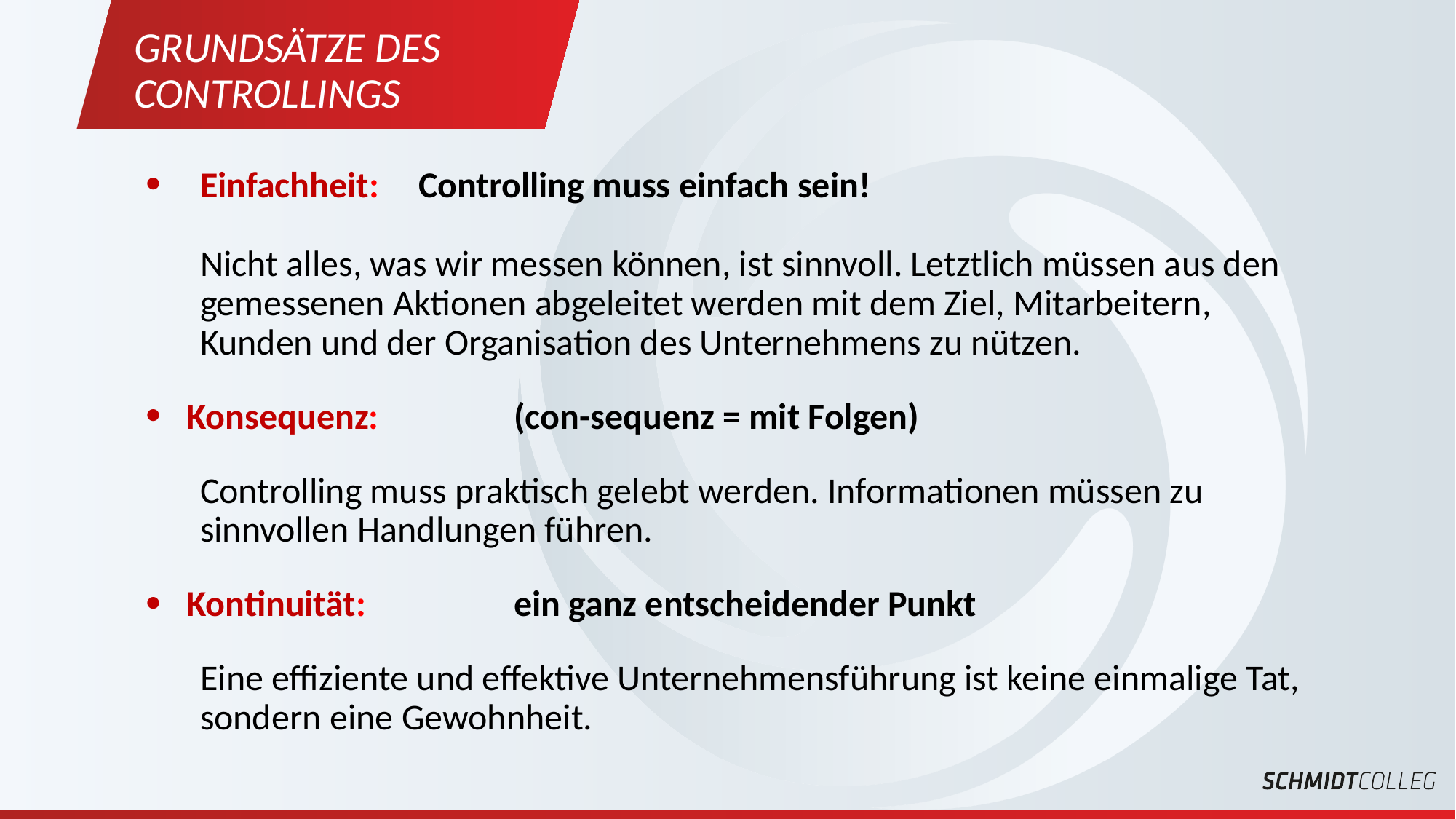

Grundsätze des Controllings

Einfachheit: 	Controlling muss einfach sein!

	Nicht alles, was wir messen können, ist sinnvoll. Letztlich müssen aus den gemessenen Aktionen abgeleitet werden mit dem Ziel, Mitarbeitern, Kunden und der Organisation des Unternehmens zu nützen.
Konsequenz:		(con-sequenz = mit Folgen)
	Controlling muss praktisch gelebt werden. Informationen müssen zu sinnvollen Handlungen führen.
Kontinuität:		ein ganz entscheidender Punkt
	Eine effiziente und effektive Unternehmensführung ist keine einmalige Tat, sondern eine Gewohnheit.